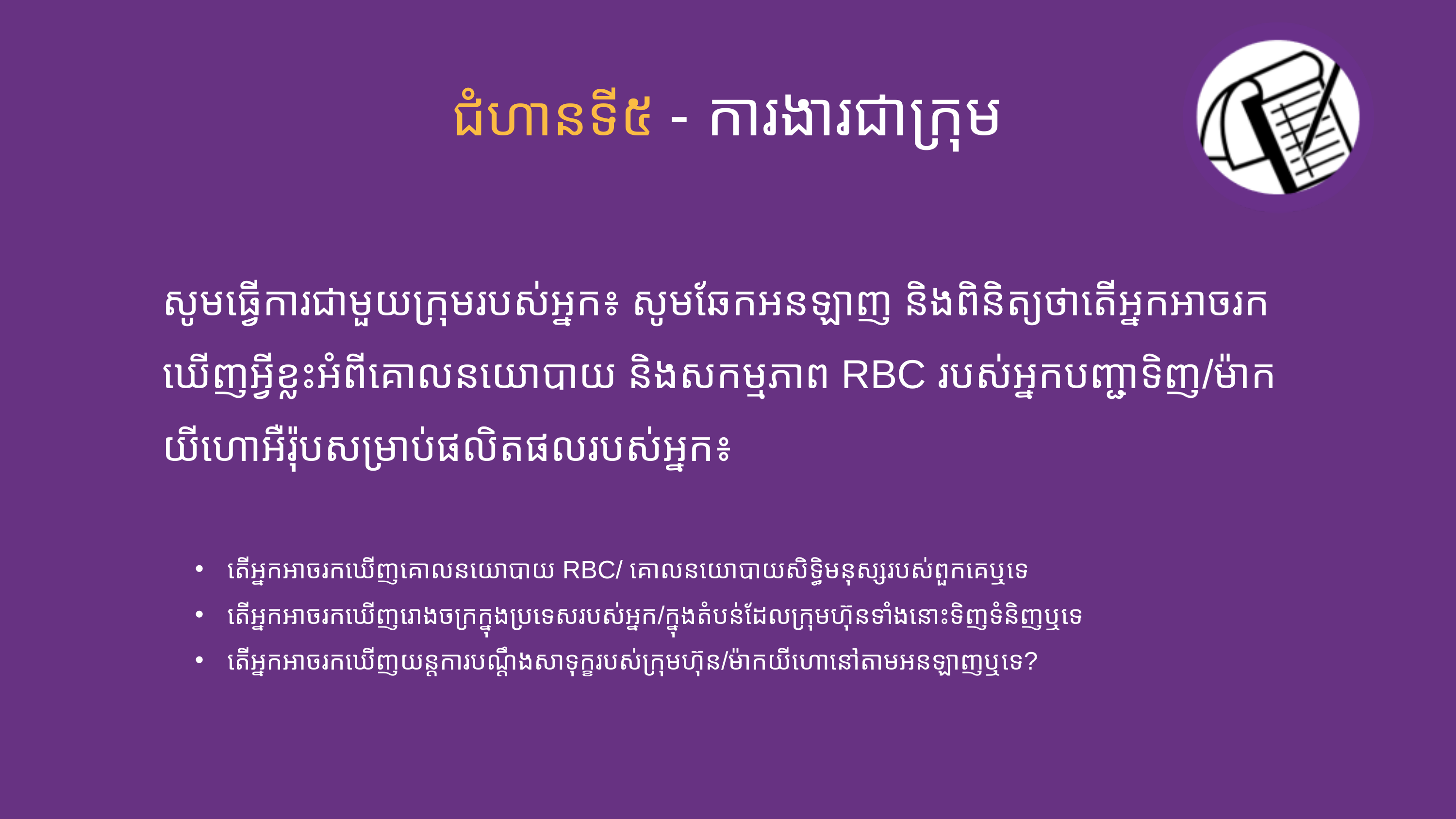

ជំហានទី៥ - ការងារជាក្រុម
សូមធ្វើការជាមួយក្រុមរបស់អ្នក៖ សូមឆែកអនឡាញ និងពិនិត្យថា​តើអ្នកអាច​រកឃើញអ្វីខ្លះ​អំពី​គោលនយោបាយ និង​សកម្មភាព RBC របស់​អ្នកបញ្ជាទិញ/ម៉ាកយីហោអឺរ៉ុប​សម្រាប់​ផលិតផល​របស់អ្នក៖

តើអ្នកអាចរកឃើញគោលនយោបាយ RBC/ គោលនយោបាយសិទ្ធិមនុស្សរបស់ពួកគេឬទេ
តើអ្នកអាចរកឃើញរោងចក្រក្នុងប្រទេសរបស់អ្នក/ក្នុងតំបន់ដែលក្រុមហ៊ុនទាំងនោះទិញទំនិញឬទេ
តើអ្នកអាចរកឃើញយន្តការបណ្ដឹងសាទុក្ខរបស់ក្រុមហ៊ុន/ម៉ាកយីហោនៅតាមអនឡាញឬទេ?